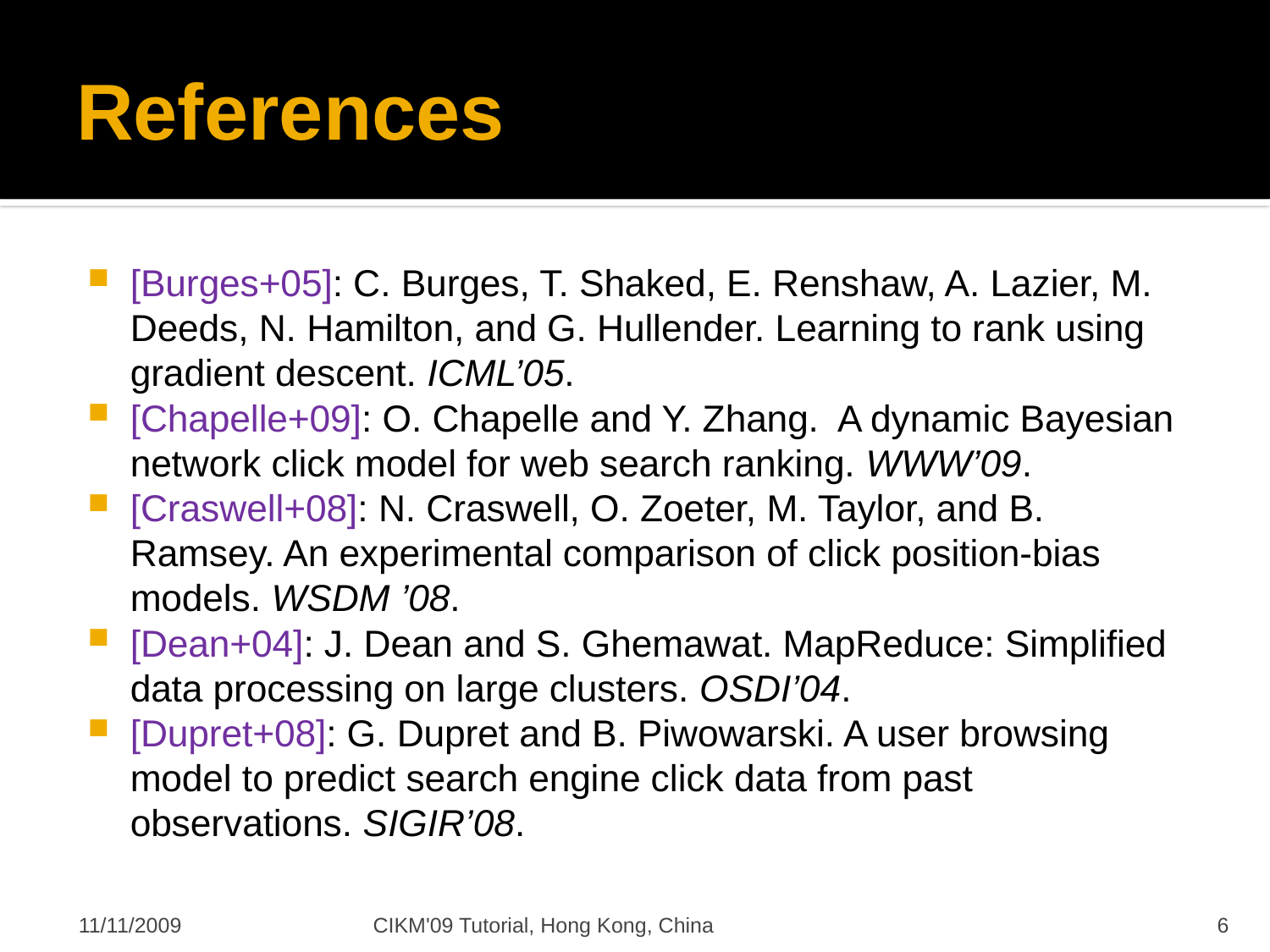

# References
[Burges+05]: C. Burges, T. Shaked, E. Renshaw, A. Lazier, M. Deeds, N. Hamilton, and G. Hullender. Learning to rank using gradient descent. ICML’05.
[Chapelle+09]: O. Chapelle and Y. Zhang.  A dynamic Bayesian network click model for web search ranking. WWW’09.
[Craswell+08]: N. Craswell, O. Zoeter, M. Taylor, and B. Ramsey. An experimental comparison of click position-bias models. WSDM ’08.
[Dean+04]: J. Dean and S. Ghemawat. MapReduce: Simplified data processing on large clusters. OSDI’04.
[Dupret+08]: G. Dupret and B. Piwowarski. A user browsing model to predict search engine click data from past observations. SIGIR’08.

11/11/2009
CIKM'09 Tutorial, Hong Kong, China
6